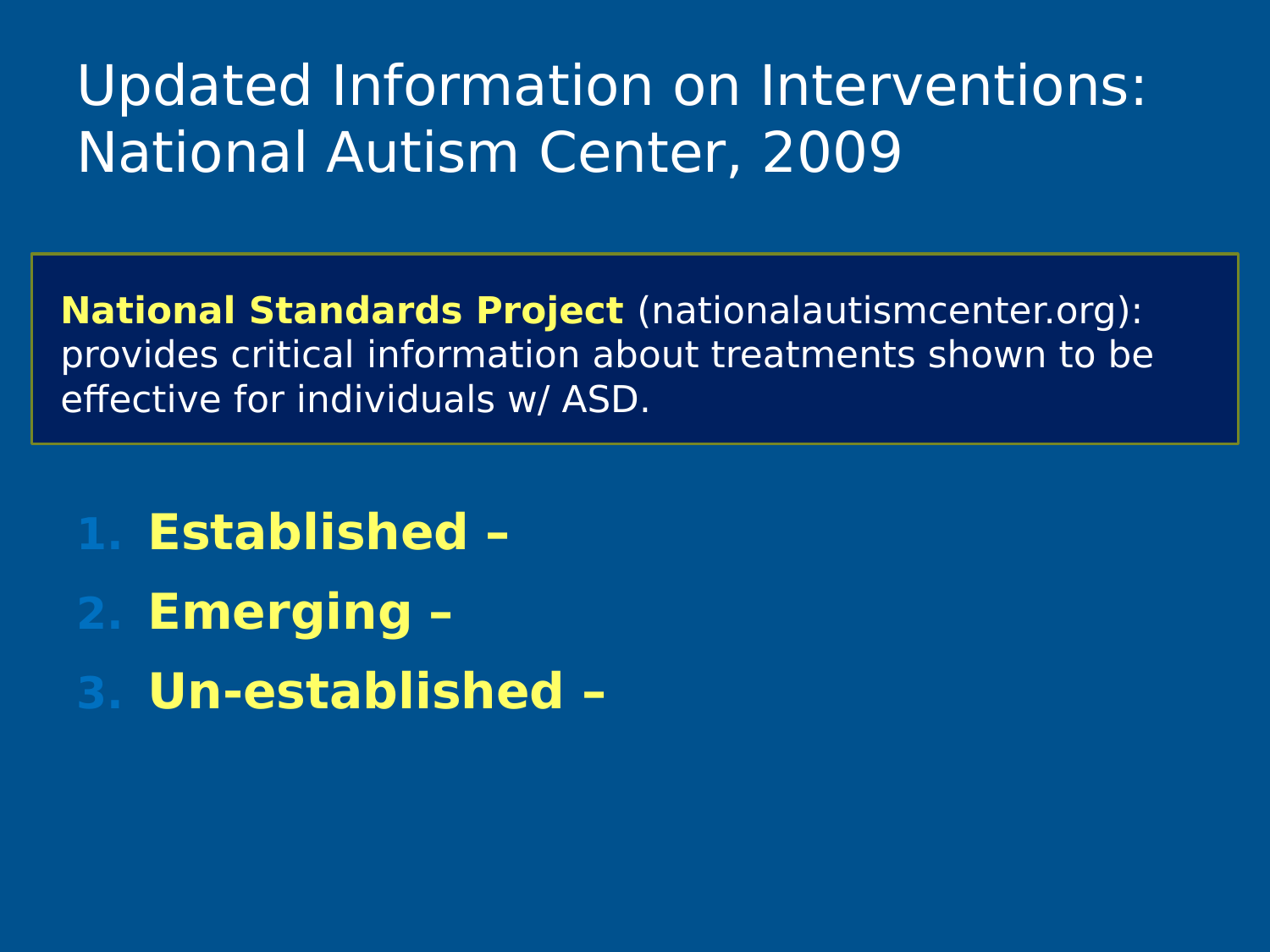

# Updated Information on Interventions: National Autism Center, 2009
    National Standards Project (nationalautismcenter.org): provides critical information about treatments shown to be effective for individuals w/ ASD.

Established –
Emerging –
Un-established –